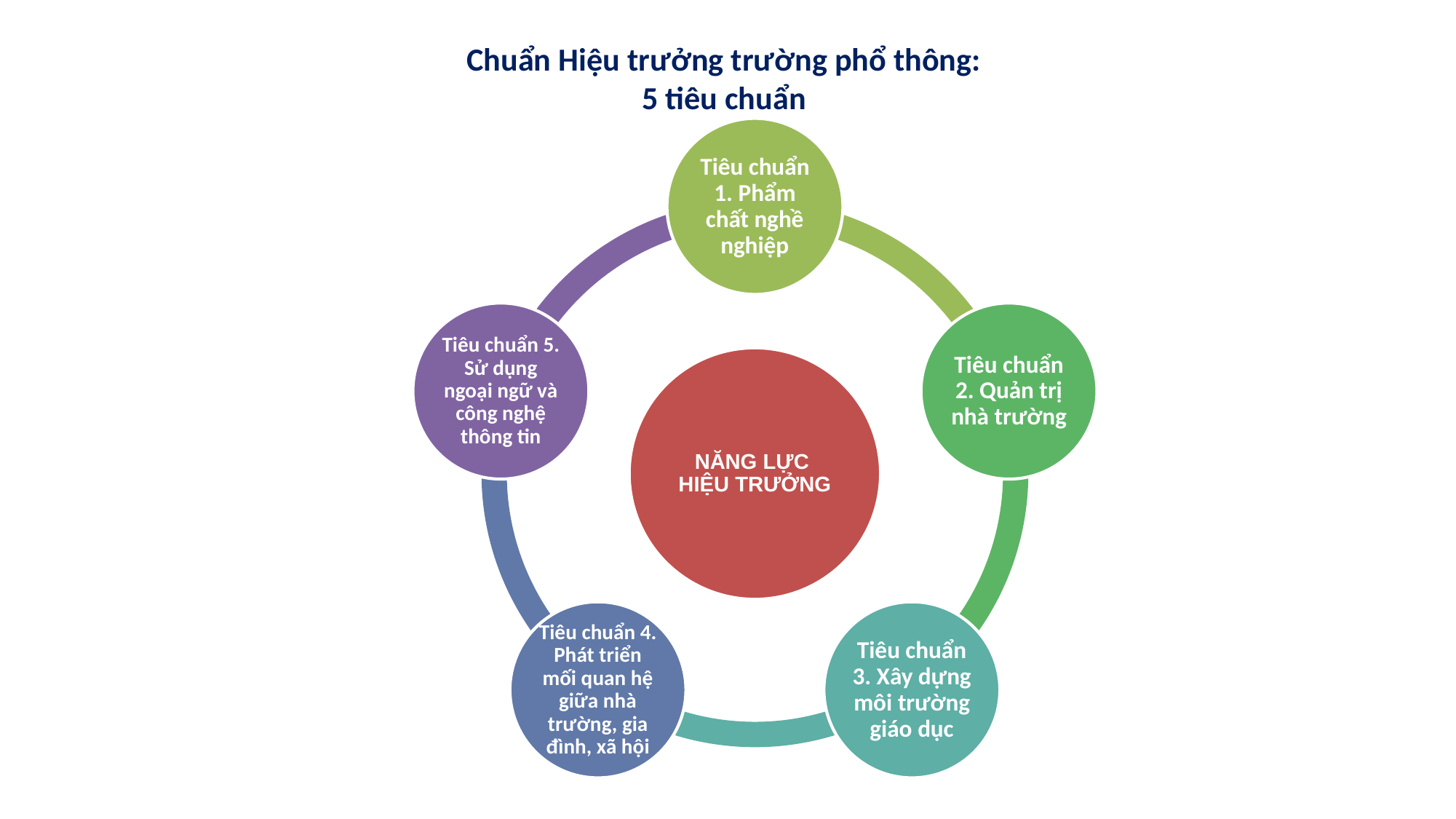

# Chuẩn Hiệu trưởng trường phổ thông: 5 tiêu chuẩn
NĂNG LỰC  HIỆU TRƯỞNG
Tiêu chuẩn 1. Phẩm chất nghề nghiệp
Tiêu chuẩn 2. Quản trị nhà trường
Tiêu chuẩn 3. Xây dựng môi trường giáo dục
Tiêu chuẩn 4. Phát triển mối quan hệ giữa nhà trường, gia đình, xã hội
Tiêu chuẩn 5. Sử dụng ngoại ngữ và công nghệ thông tin